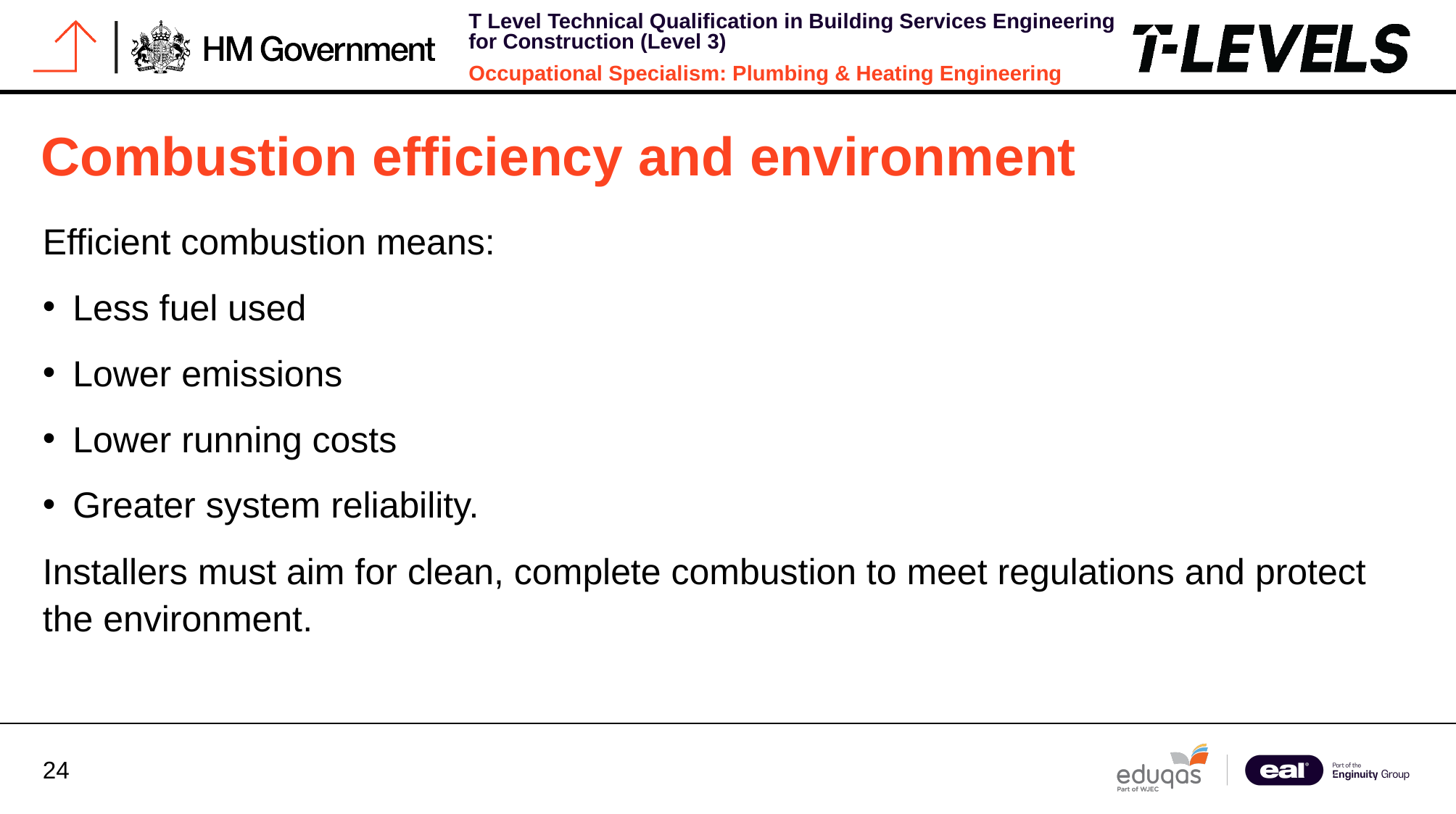

# Combustion efficiency and environment
Efficient combustion means:
Less fuel used
Lower emissions
Lower running costs
Greater system reliability.
Installers must aim for clean, complete combustion to meet regulations and protect the environment.